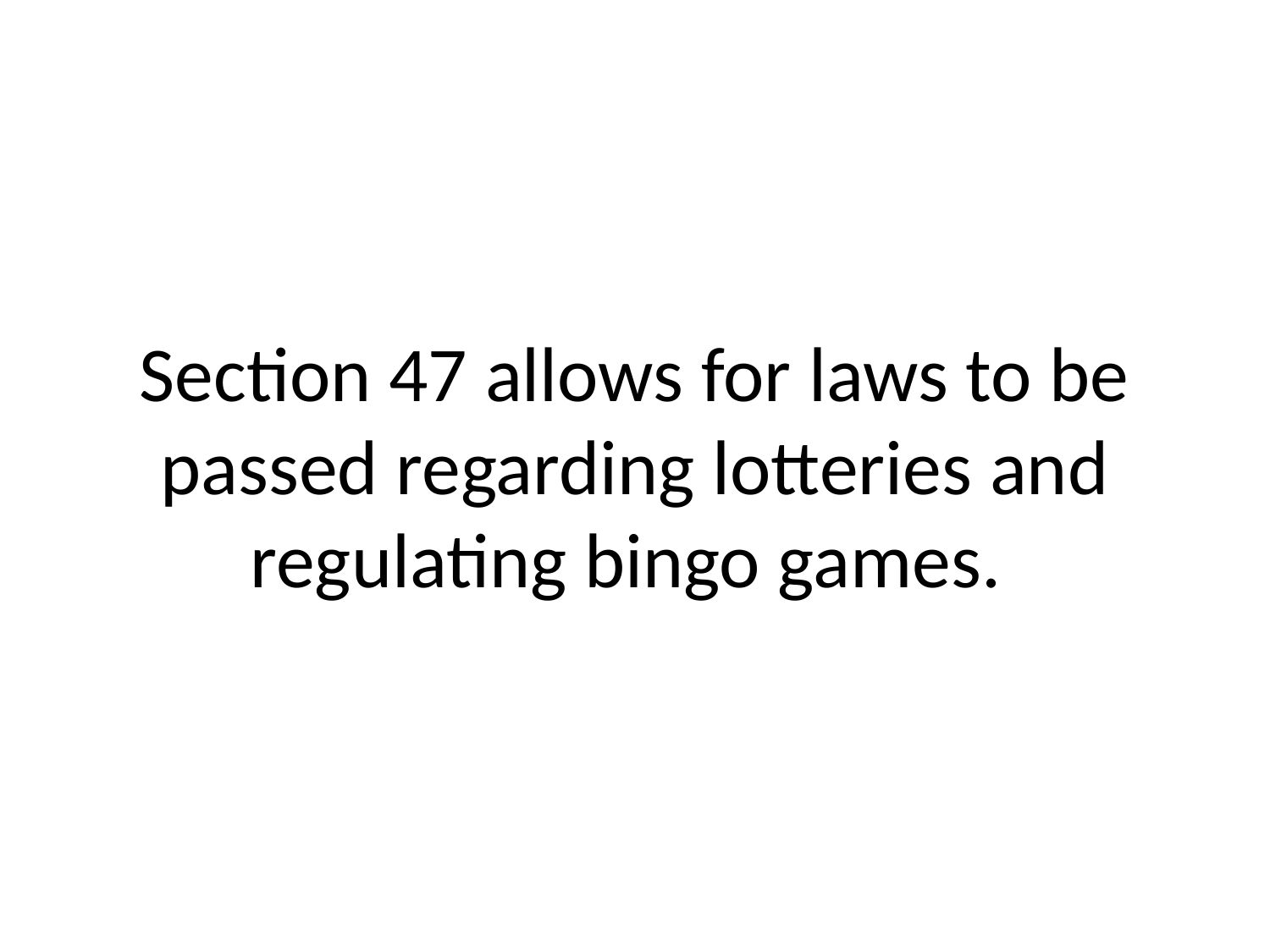

# Section 47 allows for laws to be passed regarding lotteries and regulating bingo games.